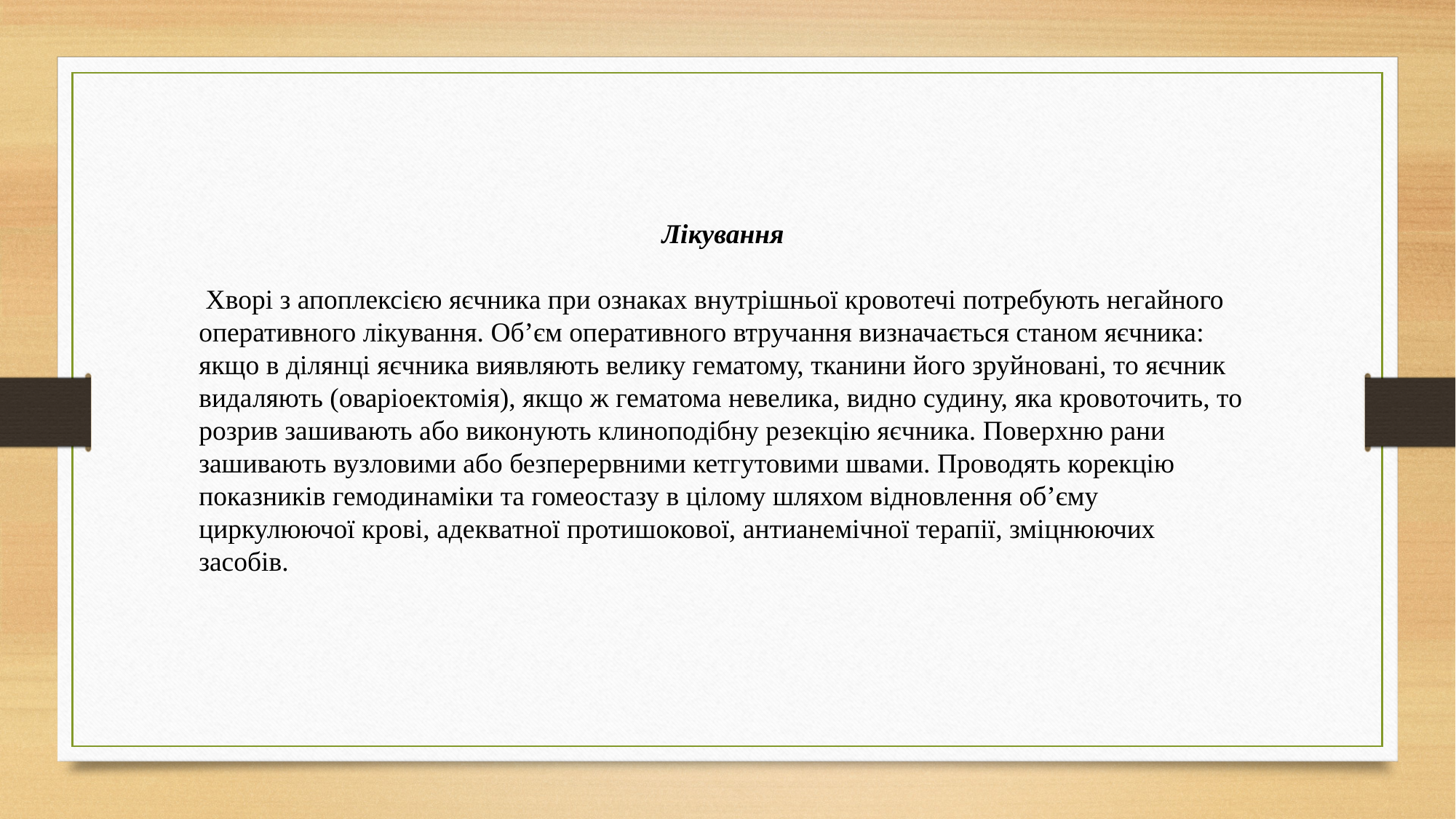

Лікування

 Хворі з апоплексією яєчника при ознаках внутрішньої кровотечі потребують негайного оперативного лікування. Об’єм оперативного втручання визначається станом яєчника: якщо в ділянці яєчника виявляють велику гематому, тканини його зруйновані, то яєчник видаляють (оваріоектомія), якщо ж гематома невелика, видно судину, яка кровоточить, то розрив зашивають або виконують клиноподібну резекцію яєчника. Поверхню рани зашивають вузловими або безперервними кетгутовими швами. Проводять корекцію показників гемодинаміки та гомеостазу в цілому шляхом відновлення об’єму циркулюючої крові, адекватної протишокової, антианемічної терапії, зміцнюючих засобів.